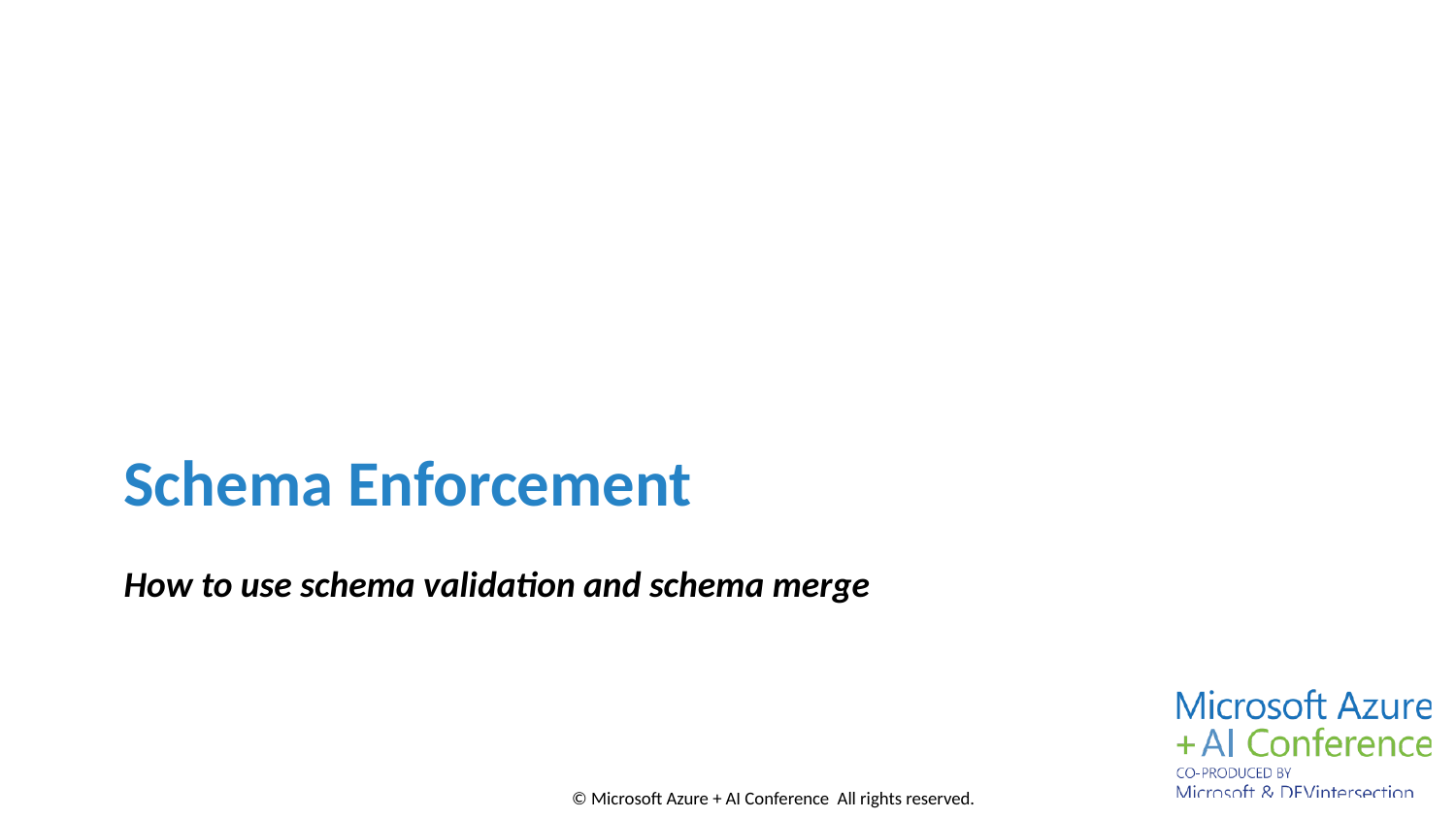

Schema Enforcement
# How to use schema validation and schema merge